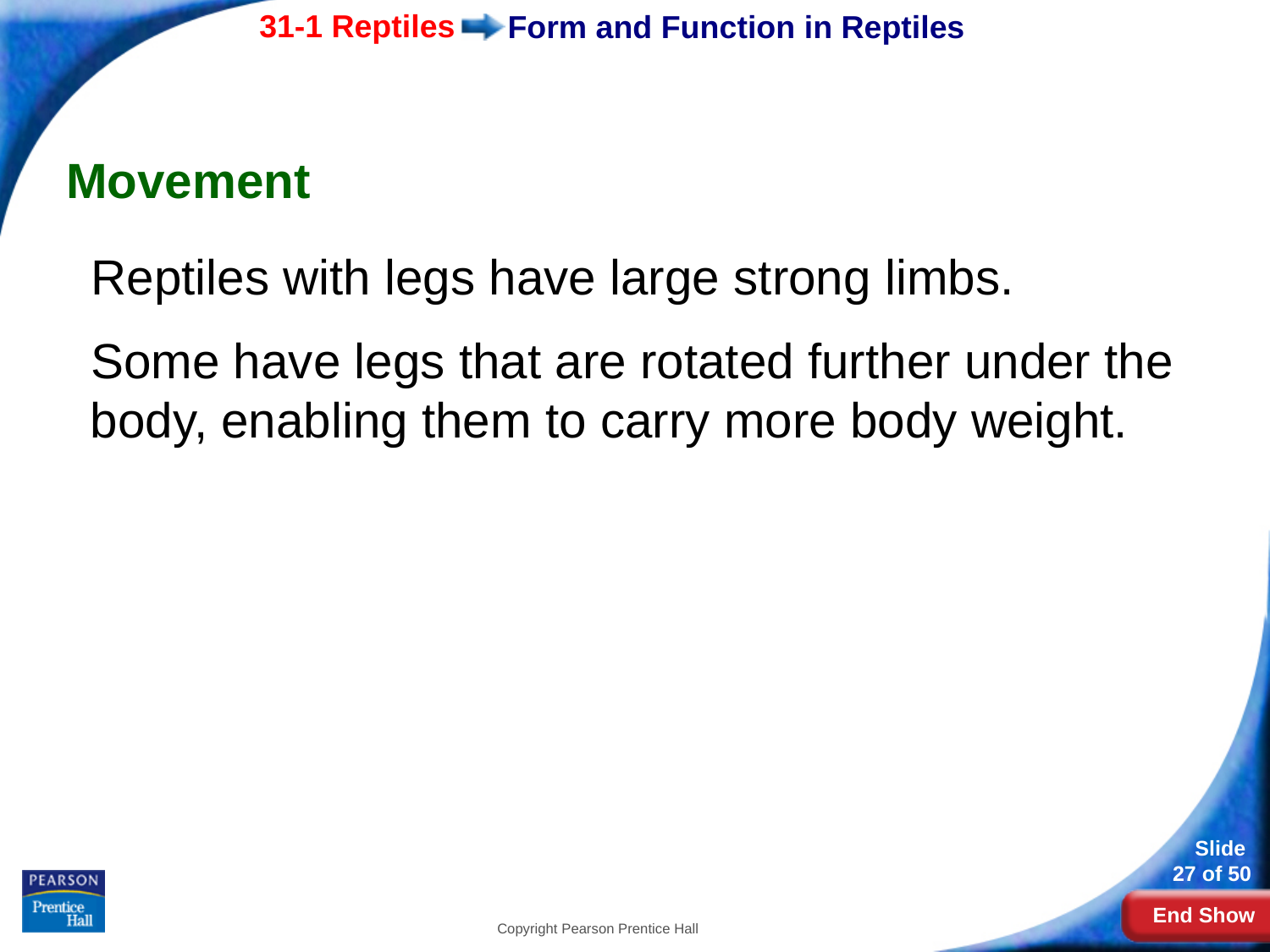

# Form and Function in Reptiles
Movement
Reptiles with legs have large strong limbs.
Some have legs that are rotated further under the body, enabling them to carry more body weight.
Copyright Pearson Prentice Hall